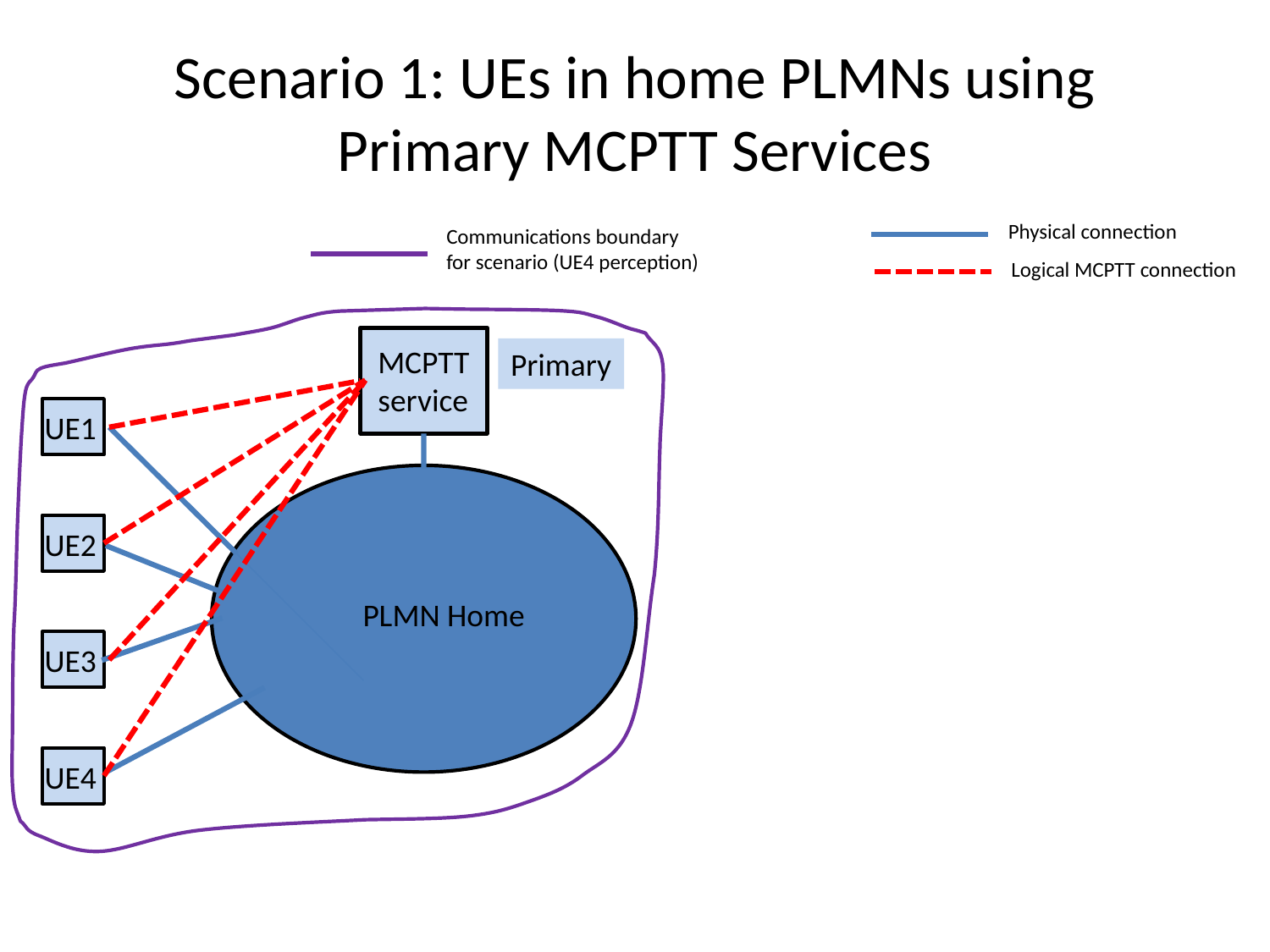

# Scenario 1: UEs in home PLMNs using Primary MCPTT Services
Physical connection
Communications boundary for scenario (UE4 perception)
Logical MCPTT connection

MCPTT
service
Primary

UE1

UE2
PLMN Home

UE3

UE4